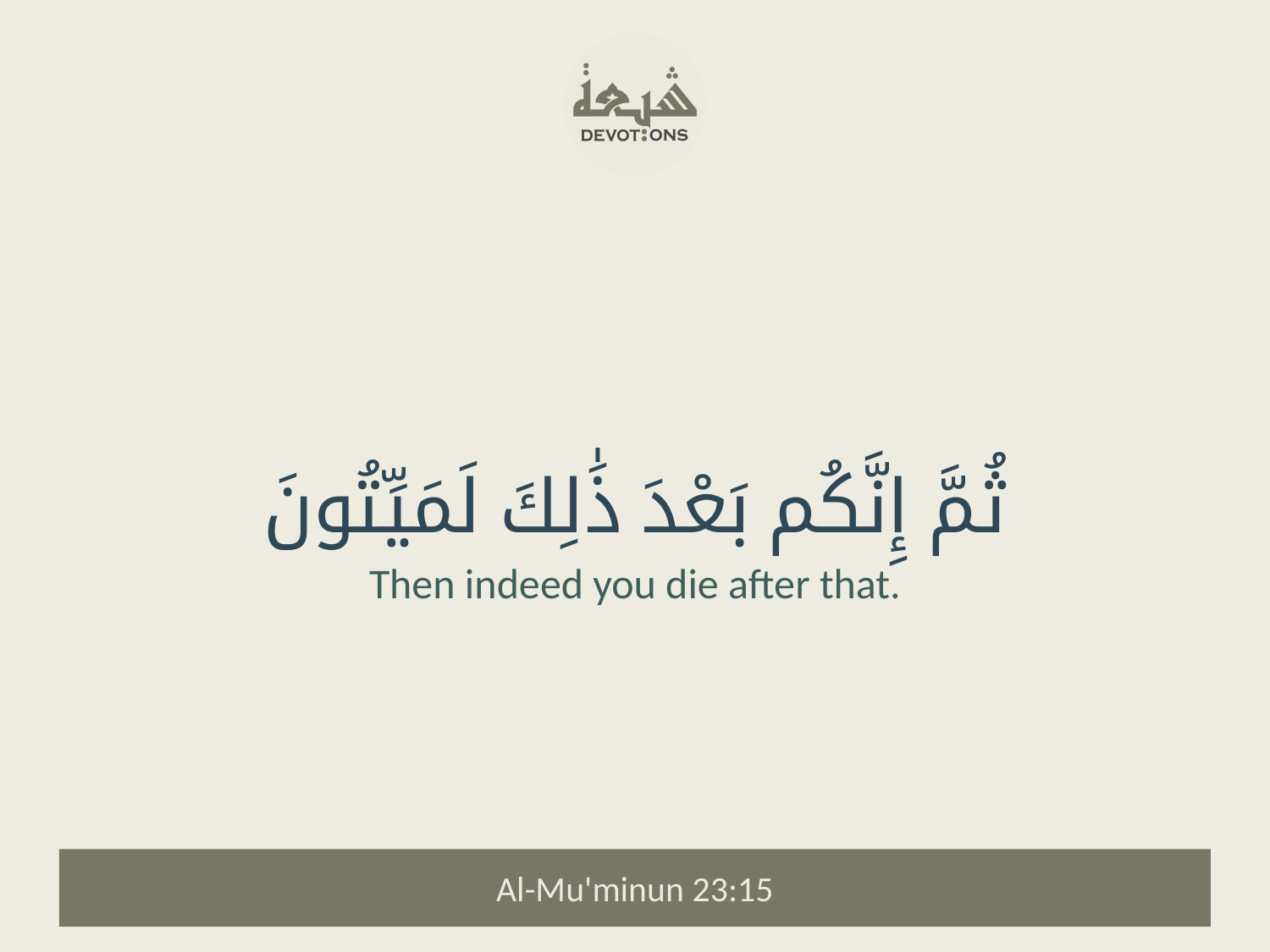

ثُمَّ إِنَّكُم بَعْدَ ذَٰلِكَ لَمَيِّتُونَ
Then indeed you die after that.
Al-Mu'minun 23:15